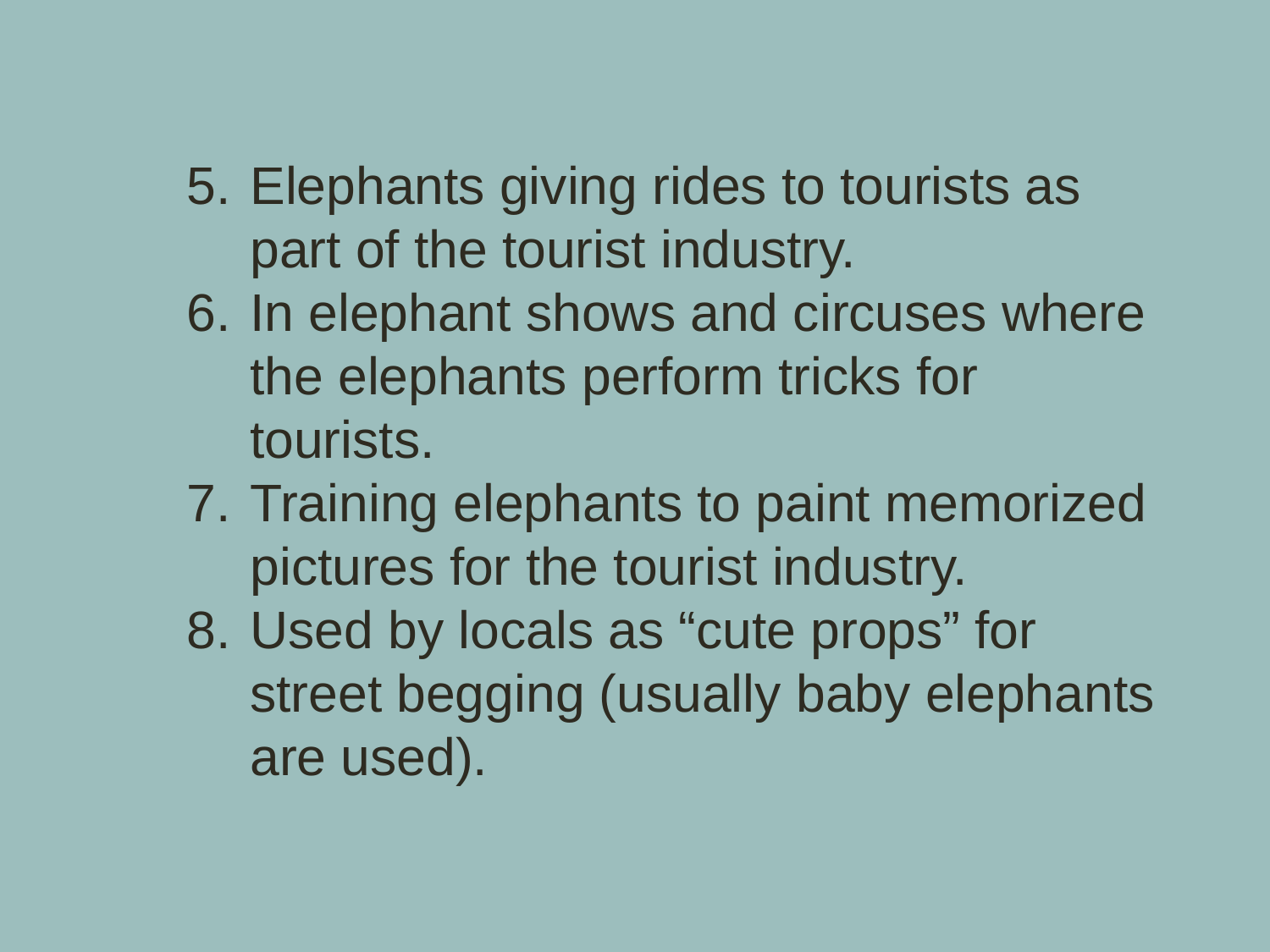

Elephants giving rides to tourists as part of the tourist industry.
In elephant shows and circuses where the elephants perform tricks for tourists.
Training elephants to paint memorized pictures for the tourist industry.
Used by locals as “cute props” for street begging (usually baby elephants are used).